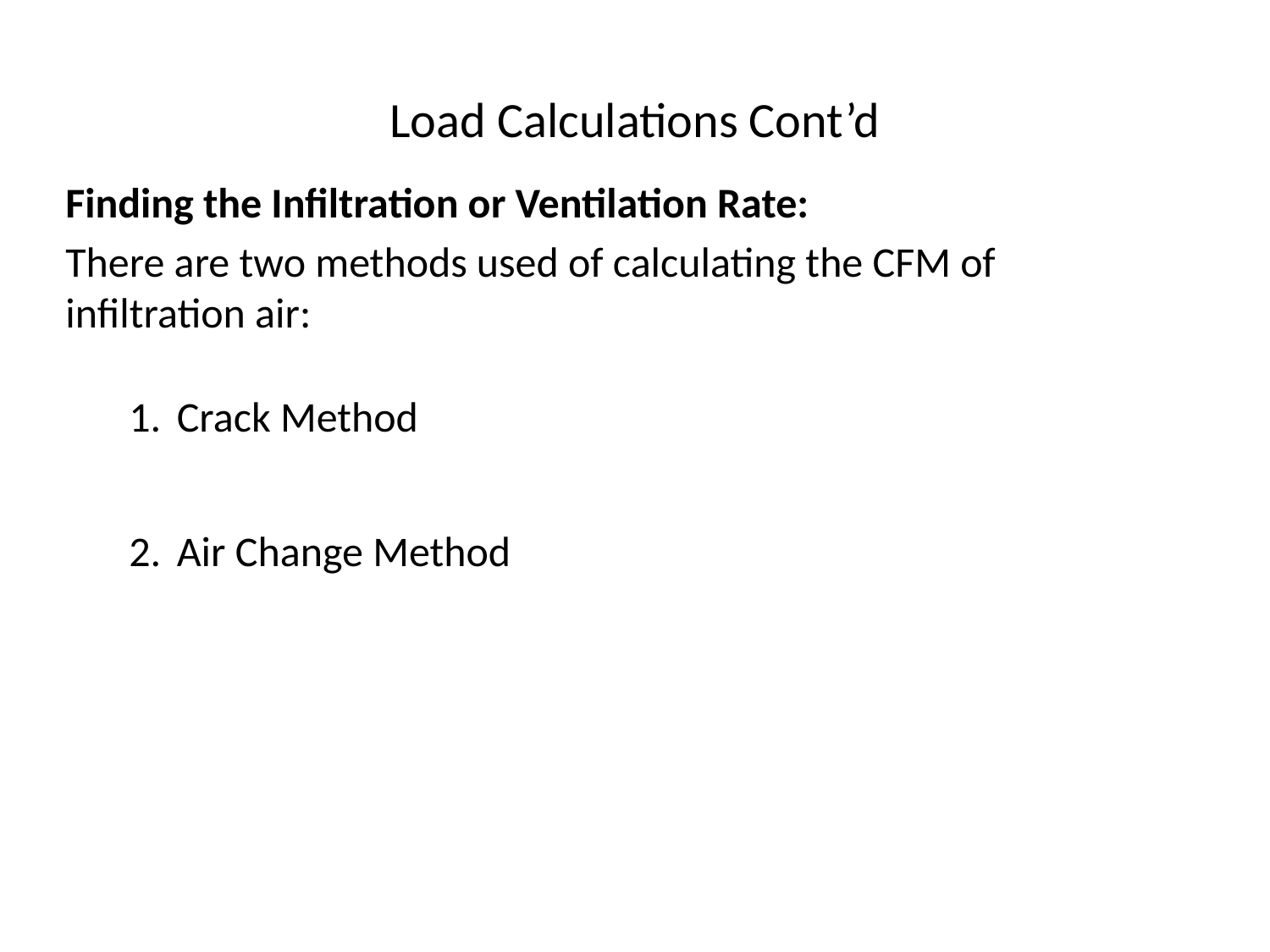

# Load Calculations Cont’d
Finding the Infiltration or Ventilation Rate:
There are two methods used of calculating the CFM of infiltration air:

Crack Method

Air Change Method